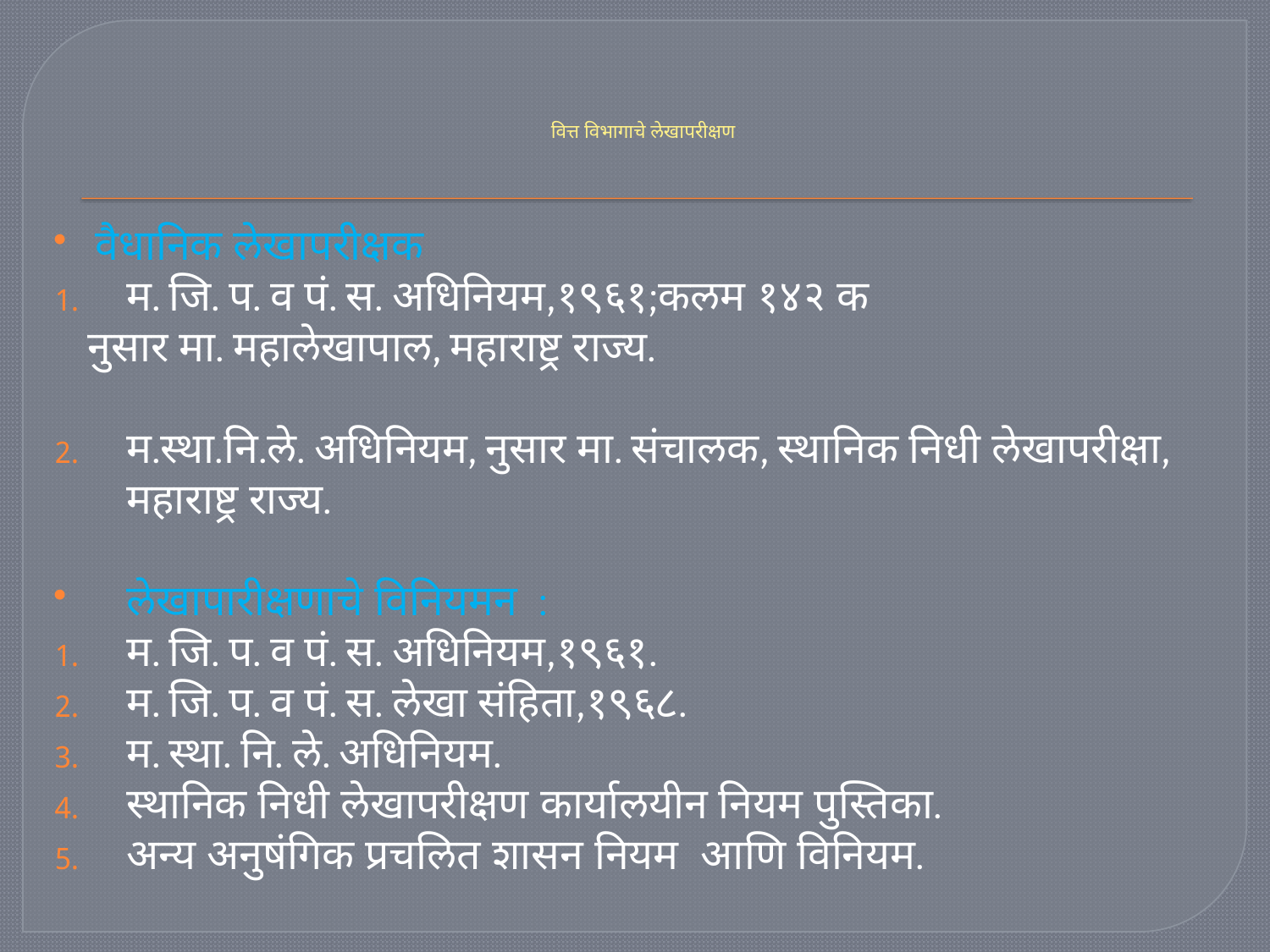

# वित्त विभागाचे लेखापरीक्षण
वैधानिक लेखापरीक्षक
म. जि. प. व पं. स. अधिनियम,१९६१;कलम १४२ क
   नुसार मा. महालेखापाल, महाराष्ट्र राज्य.

म.स्था.नि.ले. अधिनियम, नुसार मा. संचालक, स्थानिक निधी लेखापरीक्षा, महाराष्ट्र राज्य.

लेखापारीक्षणाचे विनियमन  :
म. जि. प. व पं. स. अधिनियम,१९६१.
म. जि. प. व पं. स. लेखा संहिता,१९६८.
म. स्था. नि. ले. अधिनियम.
स्थानिक निधी लेखापरीक्षण कार्यालयीन नियम पुस्तिका.
अन्य अनुषंगिक प्रचलित शासन नियम  आणि विनियम.